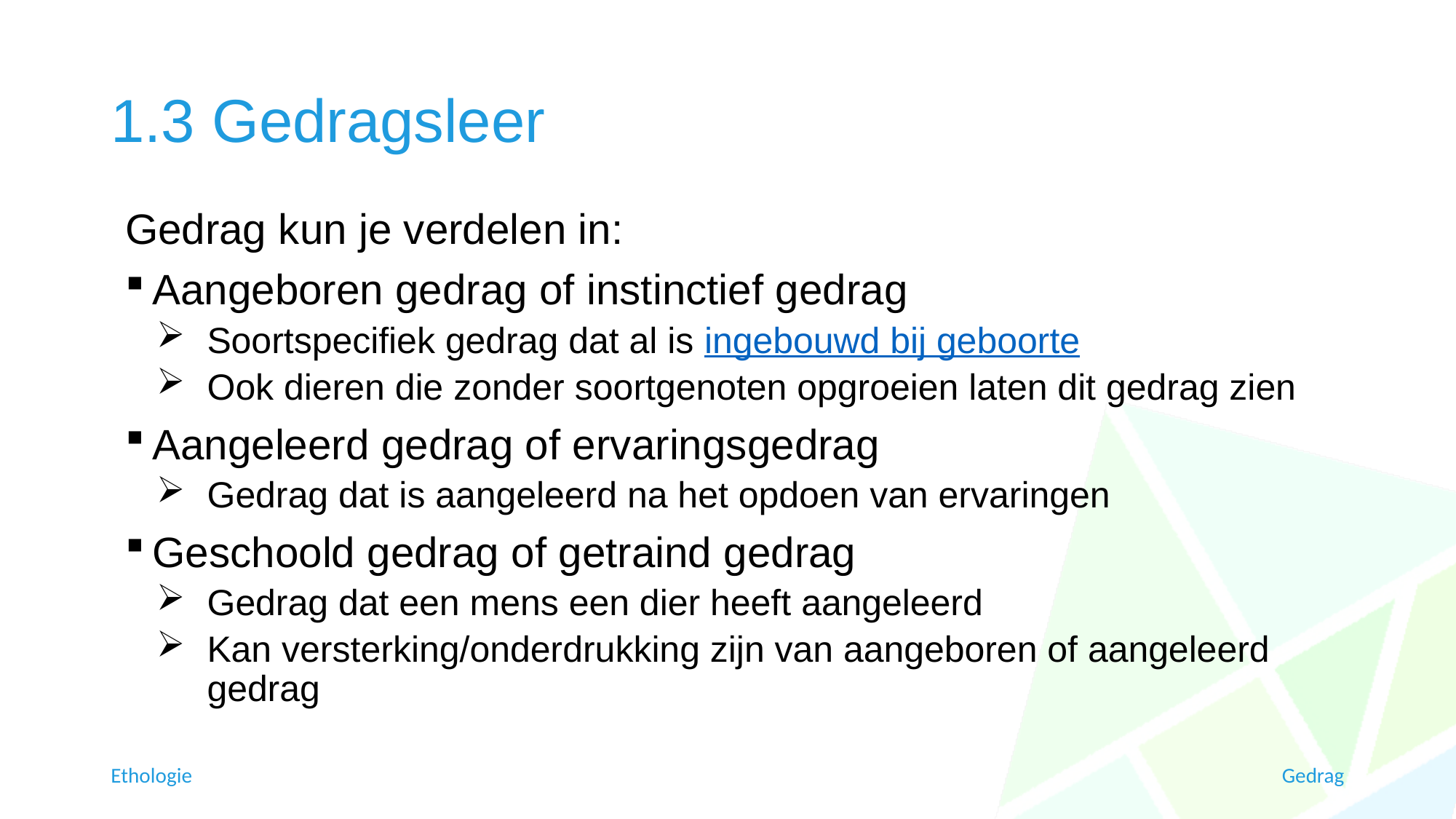

# 1.3 Gedragsleer
Gedrag kun je verdelen in:
Aangeboren gedrag of instinctief gedrag
Soortspecifiek gedrag dat al is ingebouwd bij geboorte
Ook dieren die zonder soortgenoten opgroeien laten dit gedrag zien
Aangeleerd gedrag of ervaringsgedrag
Gedrag dat is aangeleerd na het opdoen van ervaringen
Geschoold gedrag of getraind gedrag
Gedrag dat een mens een dier heeft aangeleerd
Kan versterking/onderdrukking zijn van aangeboren of aangeleerd gedrag
Ethologie
Gedrag